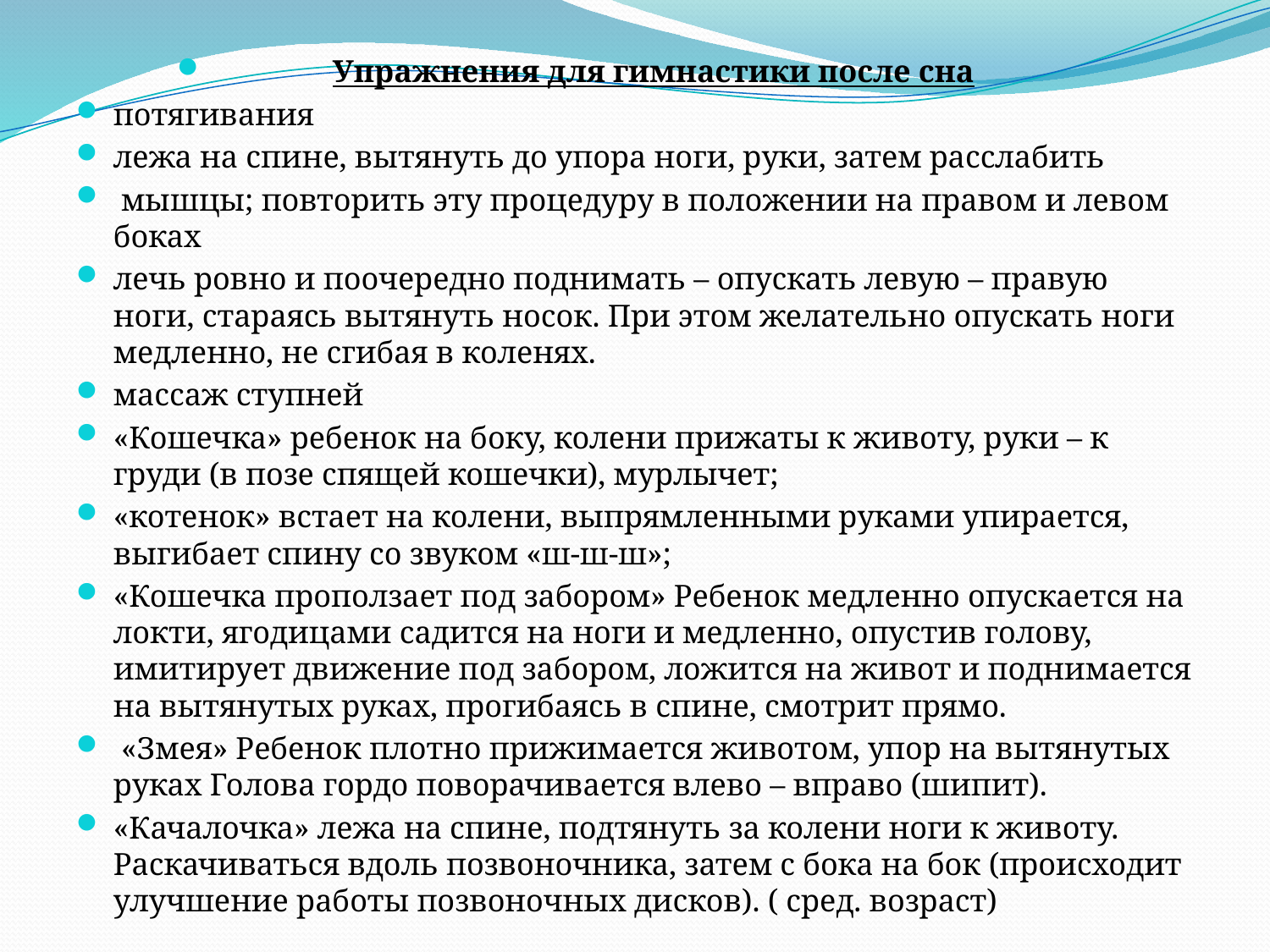

Упражнения для гимнастики после сна
потягивания
лежа на спине, вытянуть до упора ноги, руки, затем расслабить
 мышцы; повторить эту процедуру в положении на правом и левом боках
лечь ровно и поочередно поднимать – опускать левую – правую ноги, стараясь вытянуть носок. При этом желательно опускать ноги медленно, не сгибая в коленях.
массаж ступней
«Кошечка» ребенок на боку, колени прижаты к животу, руки – к груди (в позе спящей кошечки), мурлычет;
«котенок» встает на колени, выпрямленными руками упирается, выгибает спину со звуком «ш-ш-ш»;
«Кошечка проползает под забором» Ребенок медленно опускается на локти, ягодицами садится на ноги и медленно, опустив голову, имитирует движение под забором, ложится на живот и поднимается на вытянутых руках, прогибаясь в спине, смотрит прямо.
 «Змея» Ребенок плотно прижимается животом, упор на вытянутых руках Голова гордо поворачивается влево – вправо (шипит).
«Качалочка» лежа на спине, подтянуть за колени ноги к животу. Раскачиваться вдоль позвоночника, затем с бока на бок (происходит улучшение работы позвоночных дисков). ( сред. возраст)